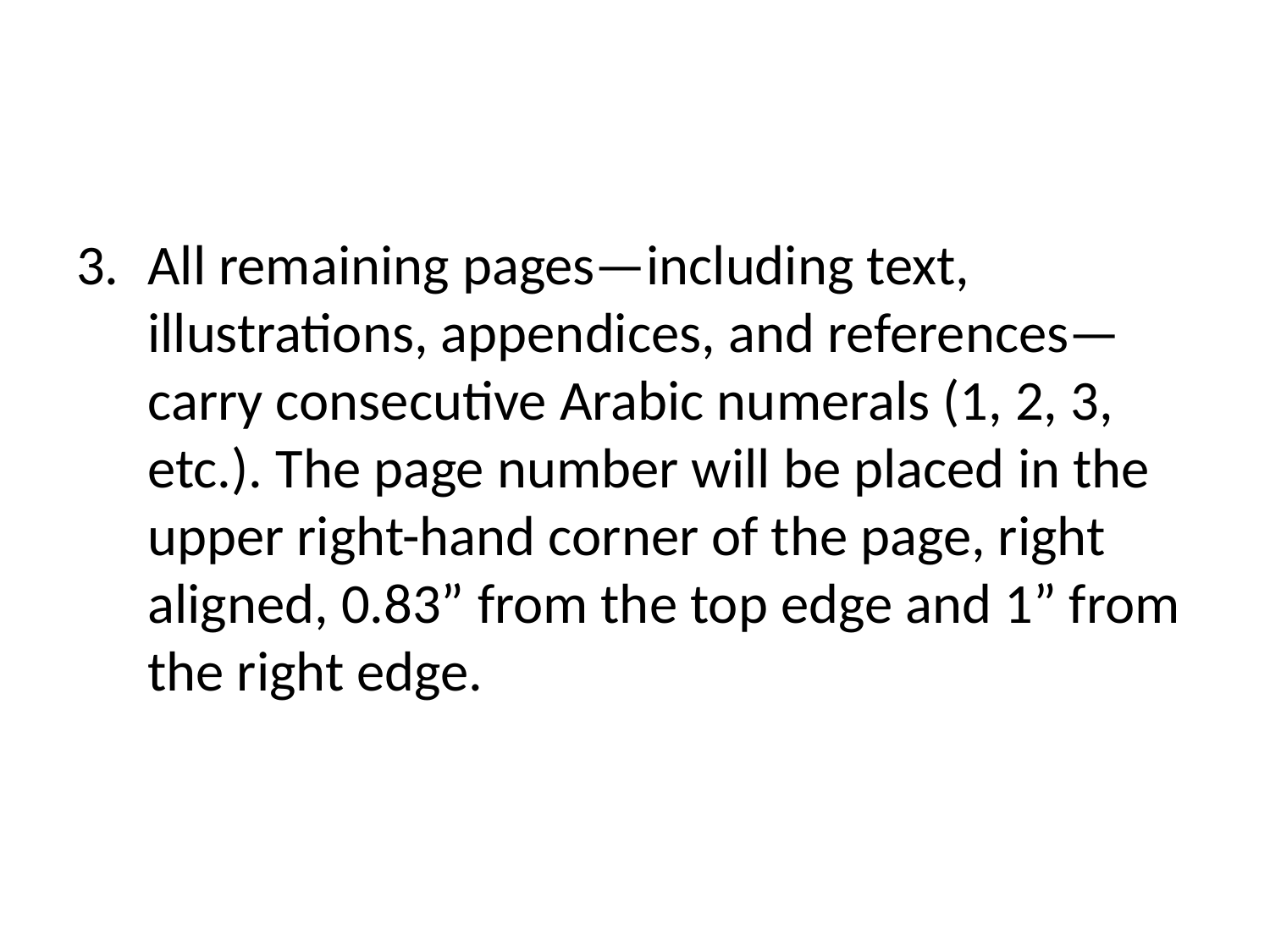

#
All remaining pages—including text, illustrations, appendices, and references—carry consecutive Arabic numerals (1, 2, 3, etc.). The page number will be placed in the upper right-hand corner of the page, right aligned, 0.83” from the top edge and 1” from the right edge.